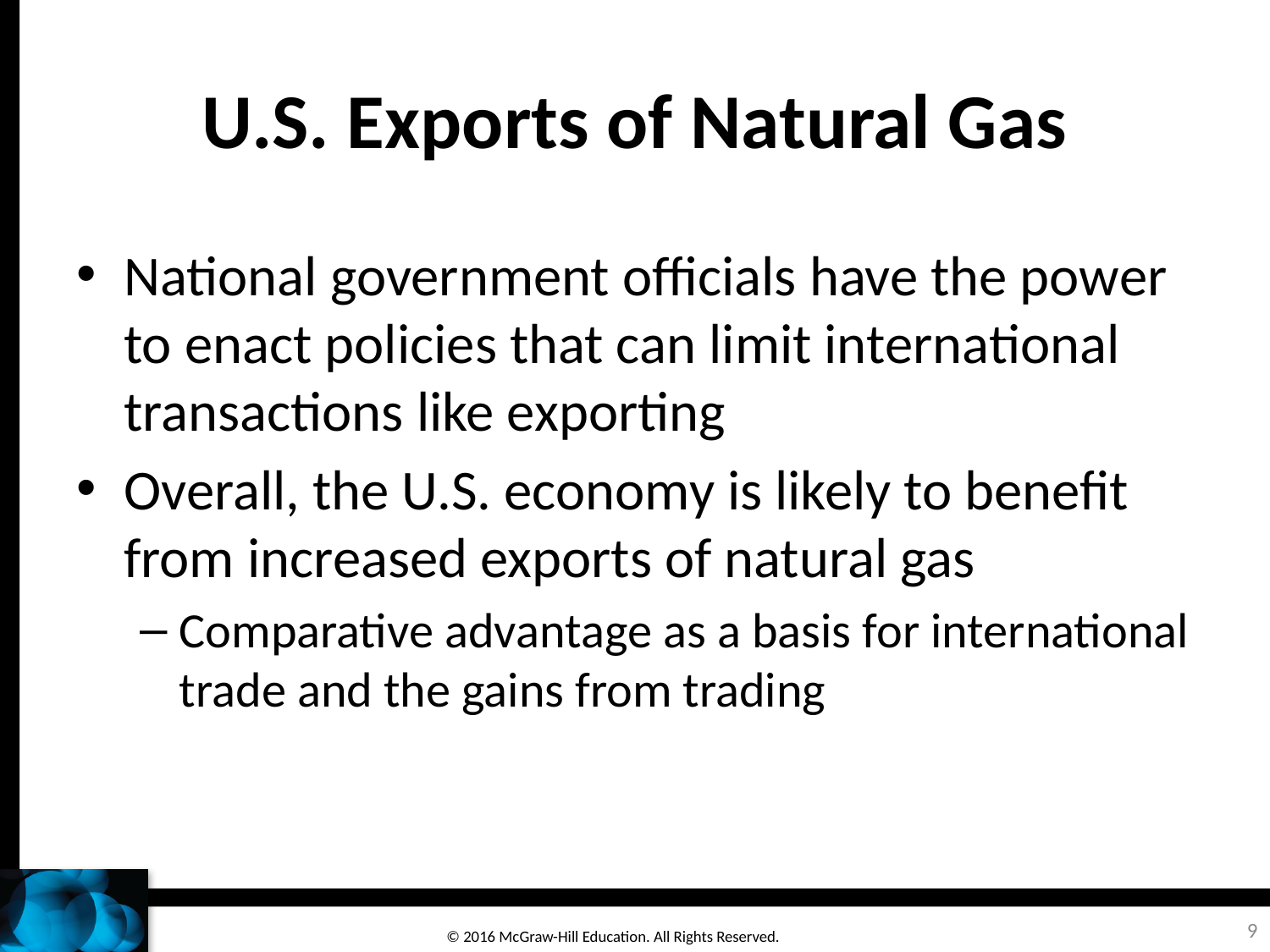

# U.S. Exports of Natural Gas
National government officials have the power to enact policies that can limit international transactions like exporting
Overall, the U.S. economy is likely to benefit from increased exports of natural gas
Comparative advantage as a basis for international trade and the gains from trading
9
© 2016 McGraw-Hill Education. All Rights Reserved.